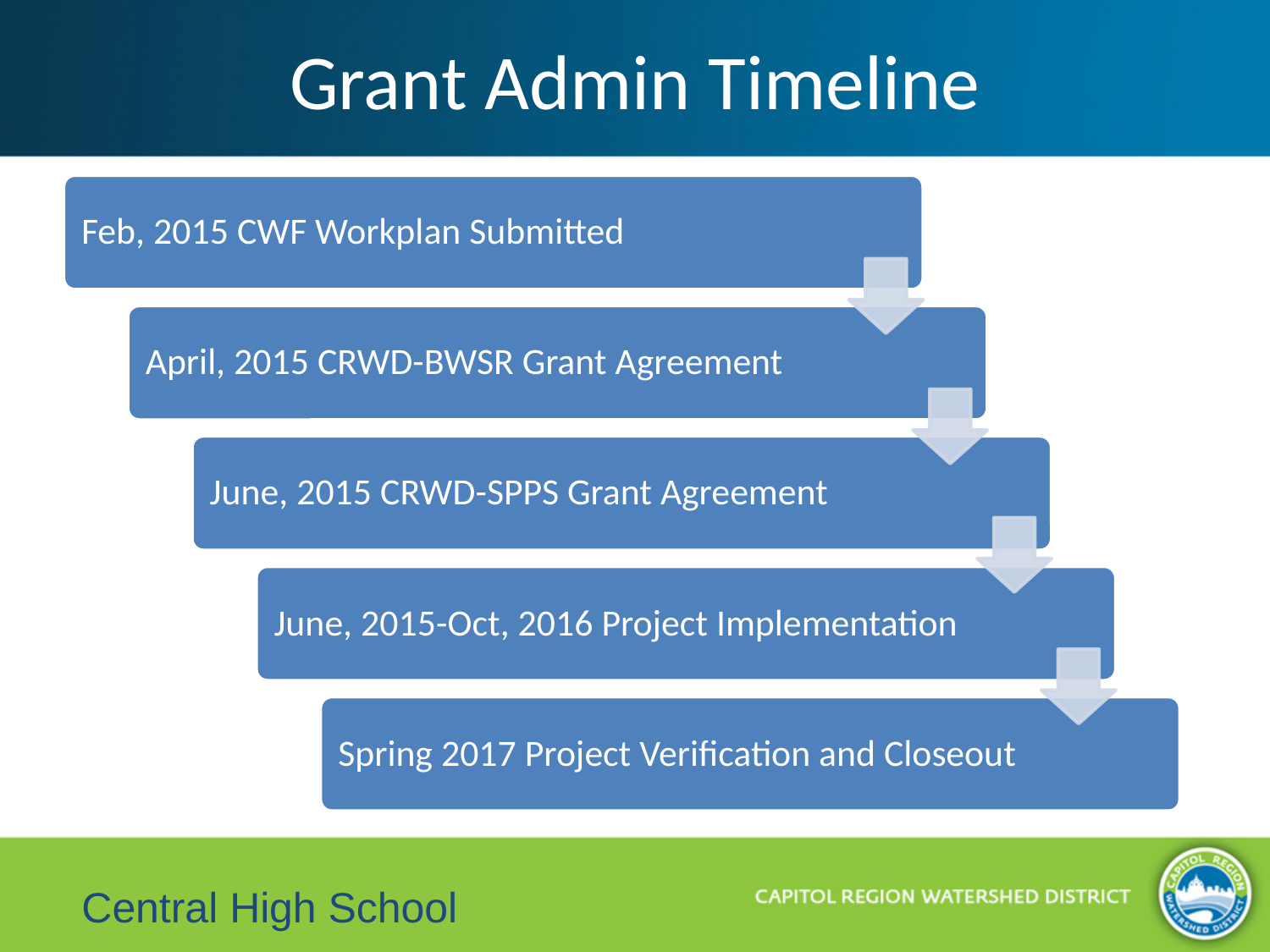

# Grant Admin Timeline
Feb, 2015 CWF Workplan Submitted
April, 2015 CRWD-BWSR Grant Agreement
June, 2015 CRWD-SPPS Grant Agreement
June, 2015-Oct, 2016 Project Implementation
Spring 2017 Project Verification and Closeout

Central High School